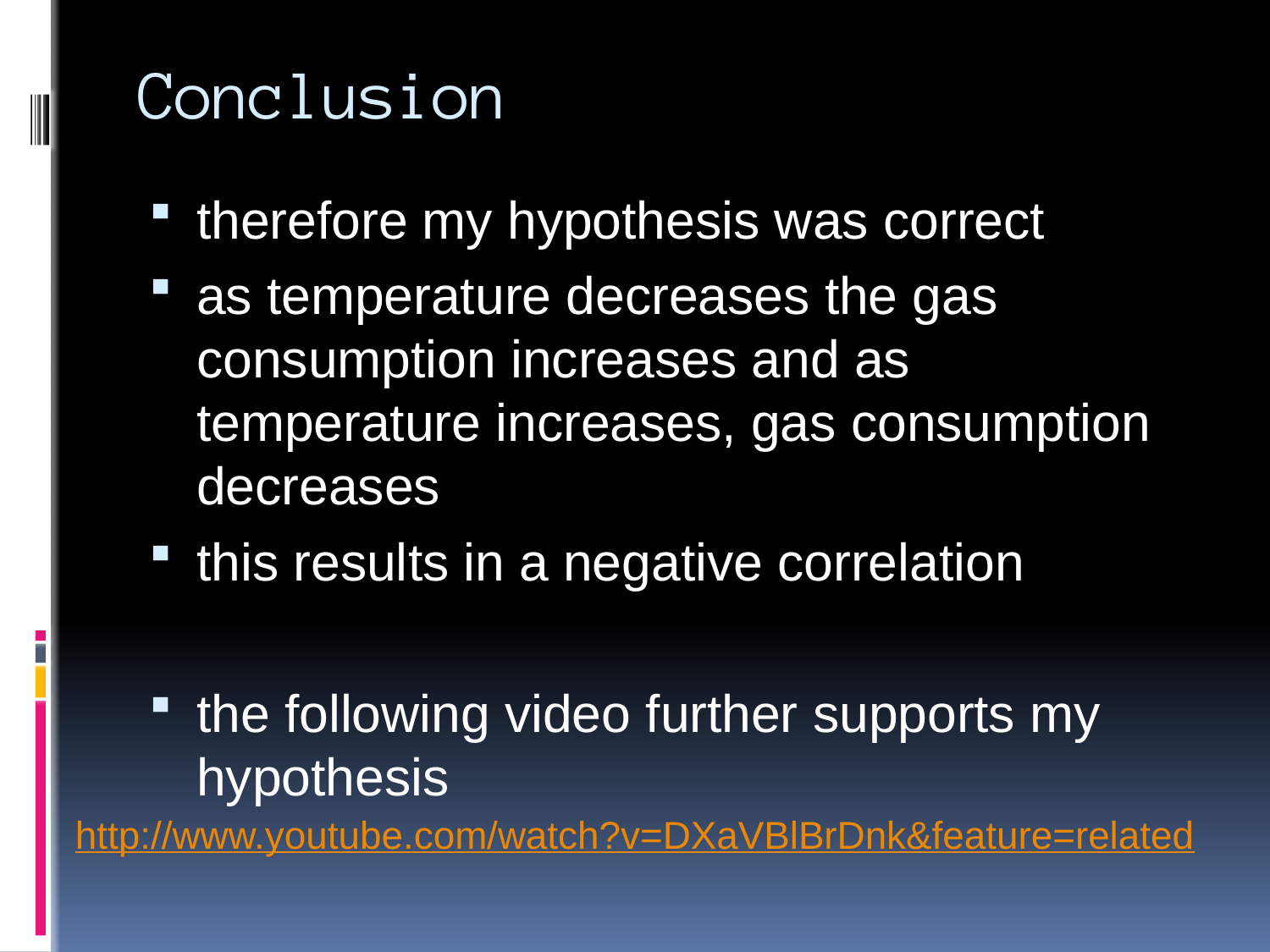

# Conclusion
therefore my hypothesis was correct
as temperature decreases the gas consumption increases and as temperature increases, gas consumption decreases
this results in a negative correlation

the following video further supports my hypothesis

http://www.youtube.com/watch?v=DXaVBlBrDnk&feature=related